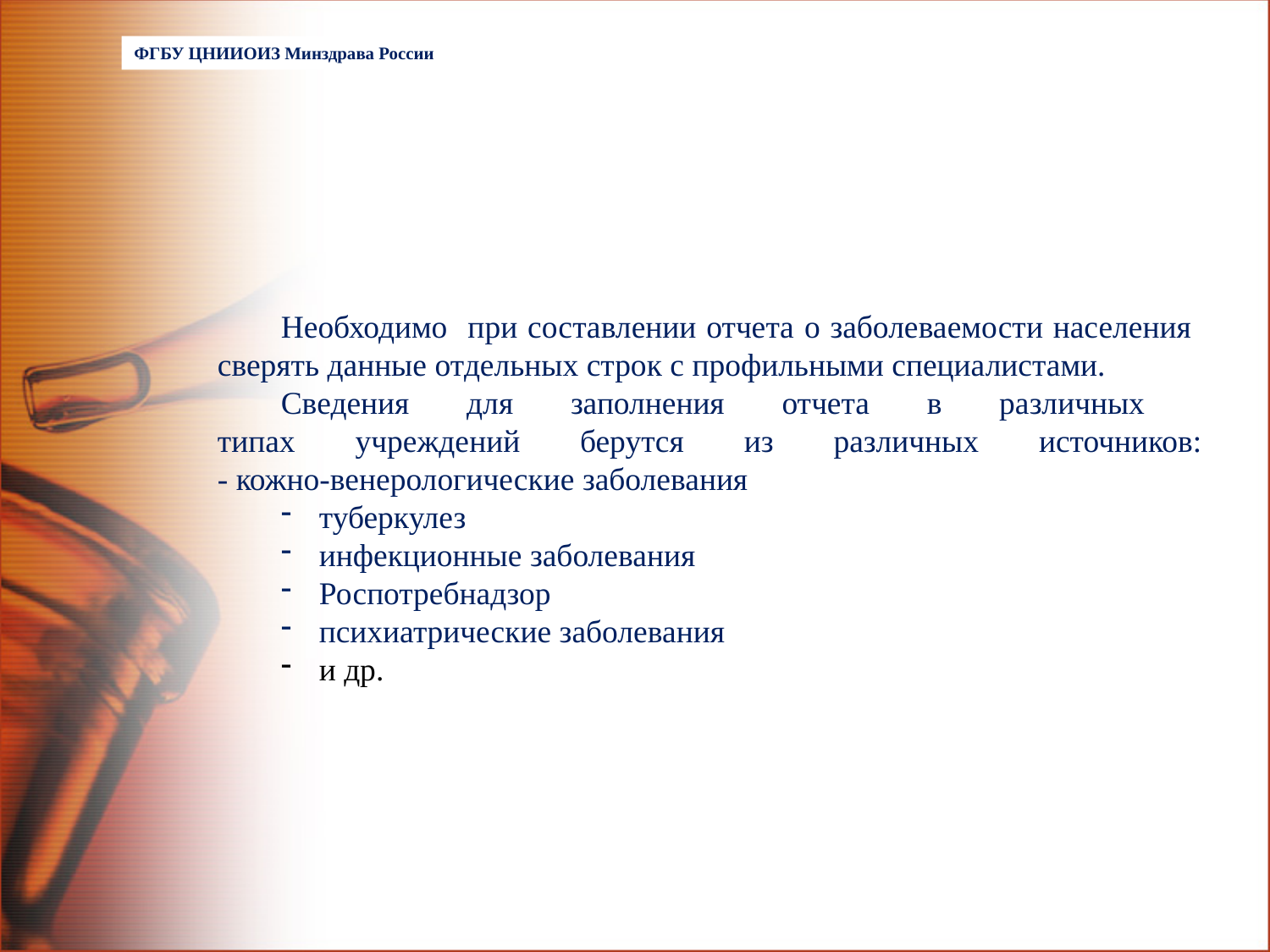

ФГБУ ЦНИИОИЗ Минздрава России

Необходимо  при составлении отчета о заболеваемости населения  сверять данные отдельных строк с профильными специалистами.
Сведения для заполнения отчета в различных
типах учреждений берутся из различных источников:
- кожно-венерологические заболевания
 туберкулез
 инфекционные заболевания
 Роспотребнадзор
 психиатрические заболевания
 и др.